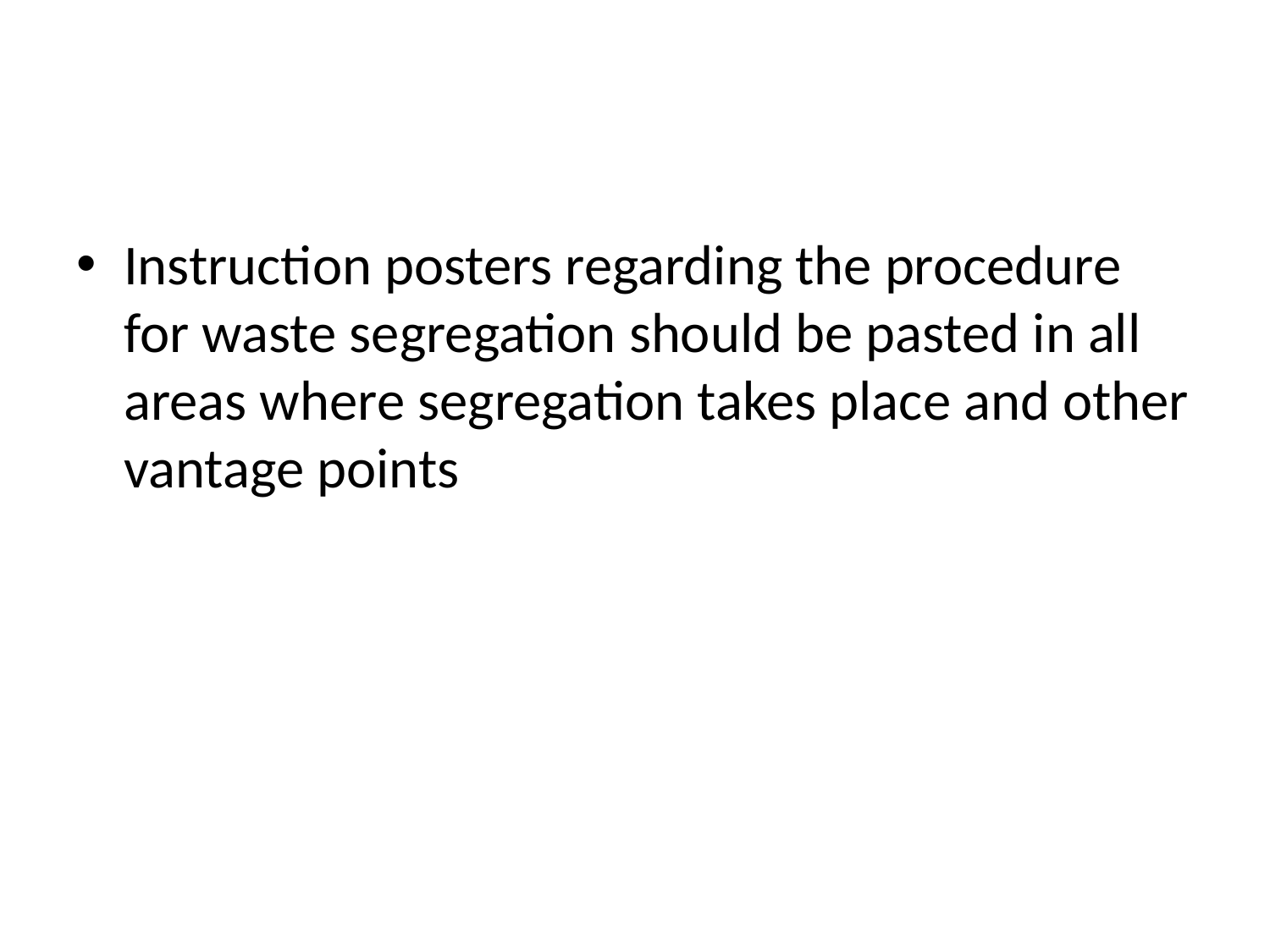

Instruction posters regarding the procedure for waste segregation should be pasted in all areas where segregation takes place and other vantage points